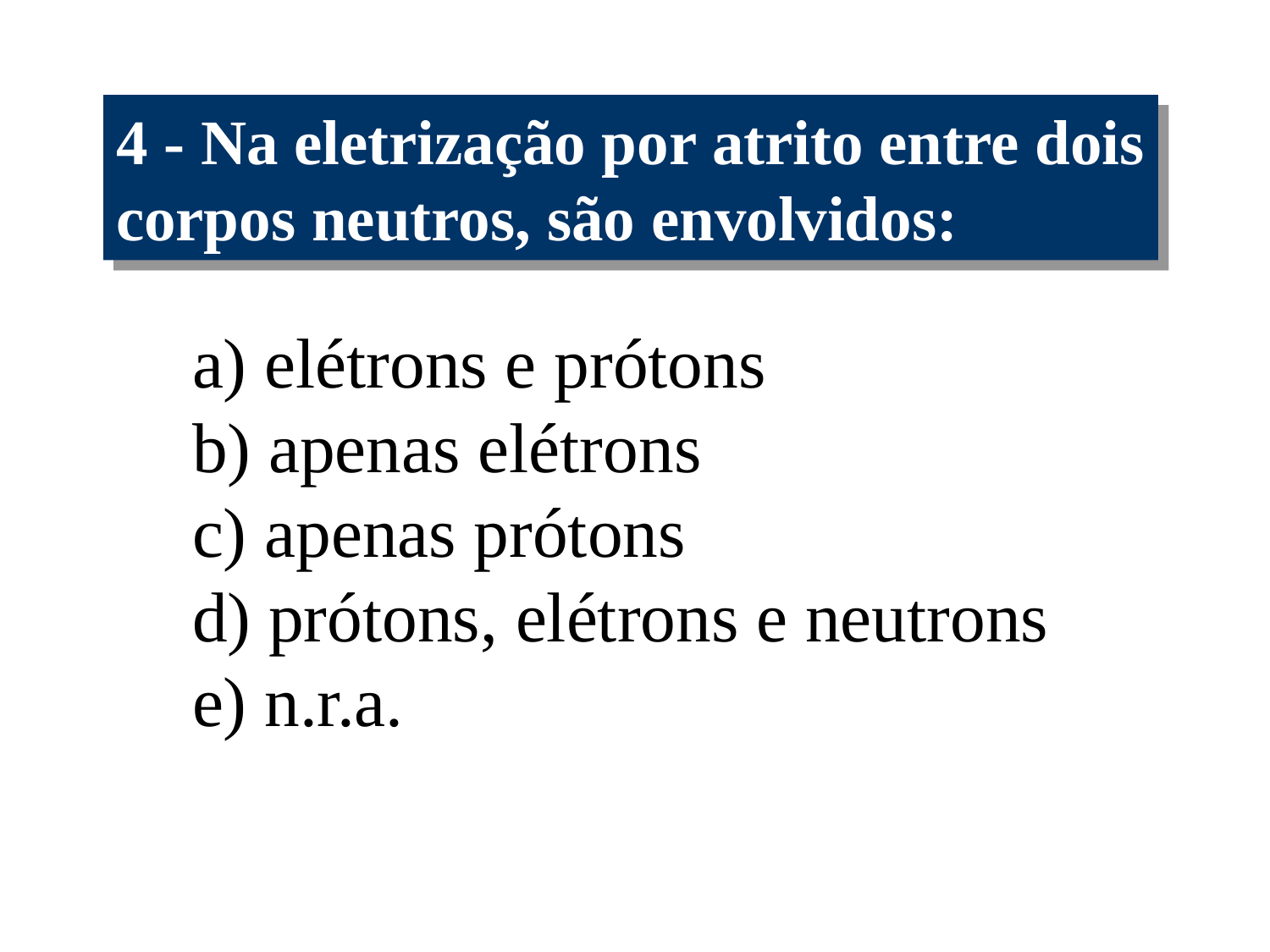

4 - Na eletrização por atrito entre dois
corpos neutros, são envolvidos:
a) elétrons e prótons
b) apenas elétrons
c) apenas prótons
d) prótons, elétrons e neutrons
e) n.r.a.